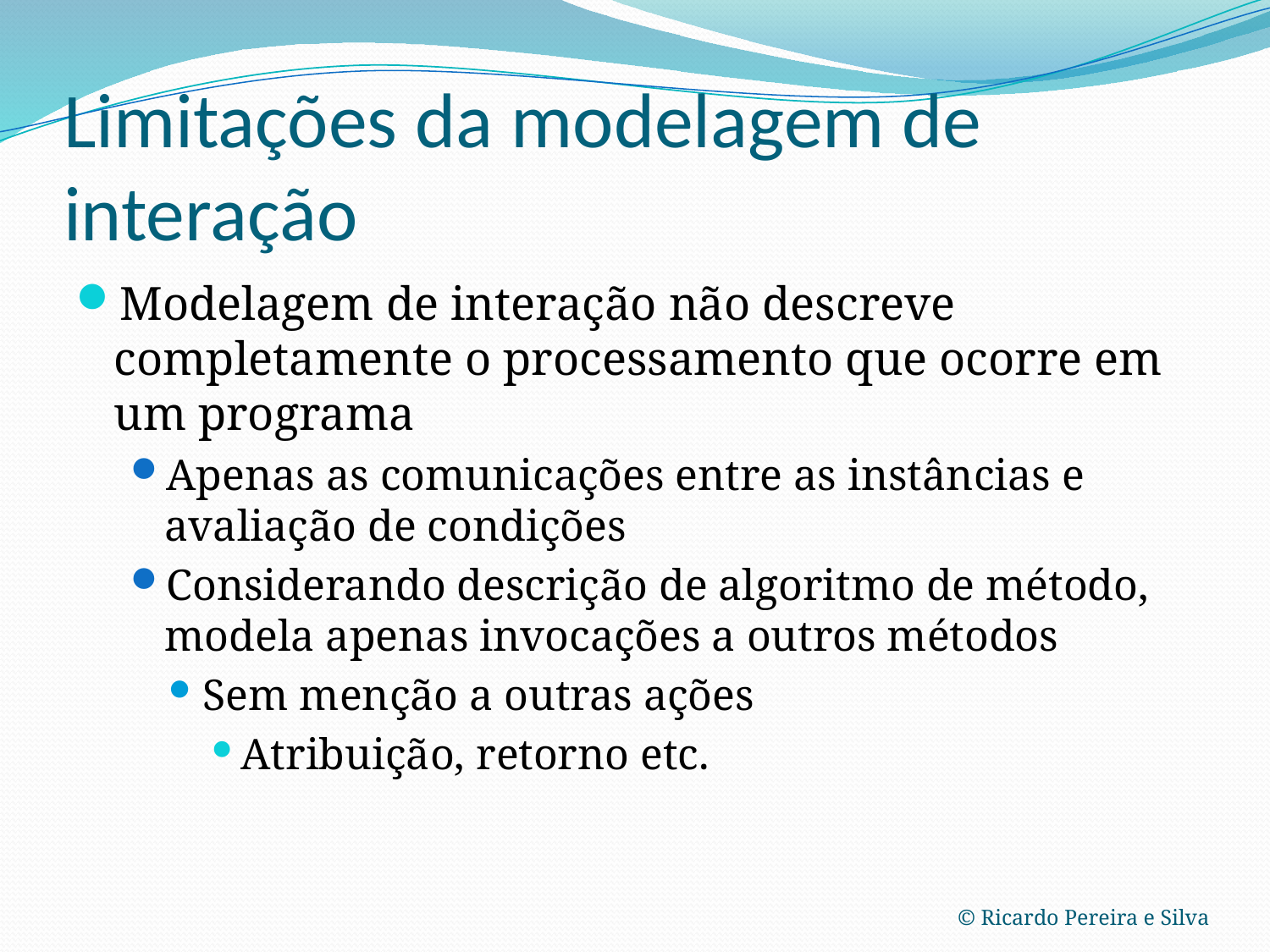

# Limitações da modelagem de interação
Modelagem de interação não descreve completamente o processamento que ocorre em um programa
Apenas as comunicações entre as instâncias e avaliação de condições
Considerando descrição de algoritmo de método, modela apenas invocações a outros métodos
Sem menção a outras ações
Atribuição, retorno etc.
© Ricardo Pereira e Silva